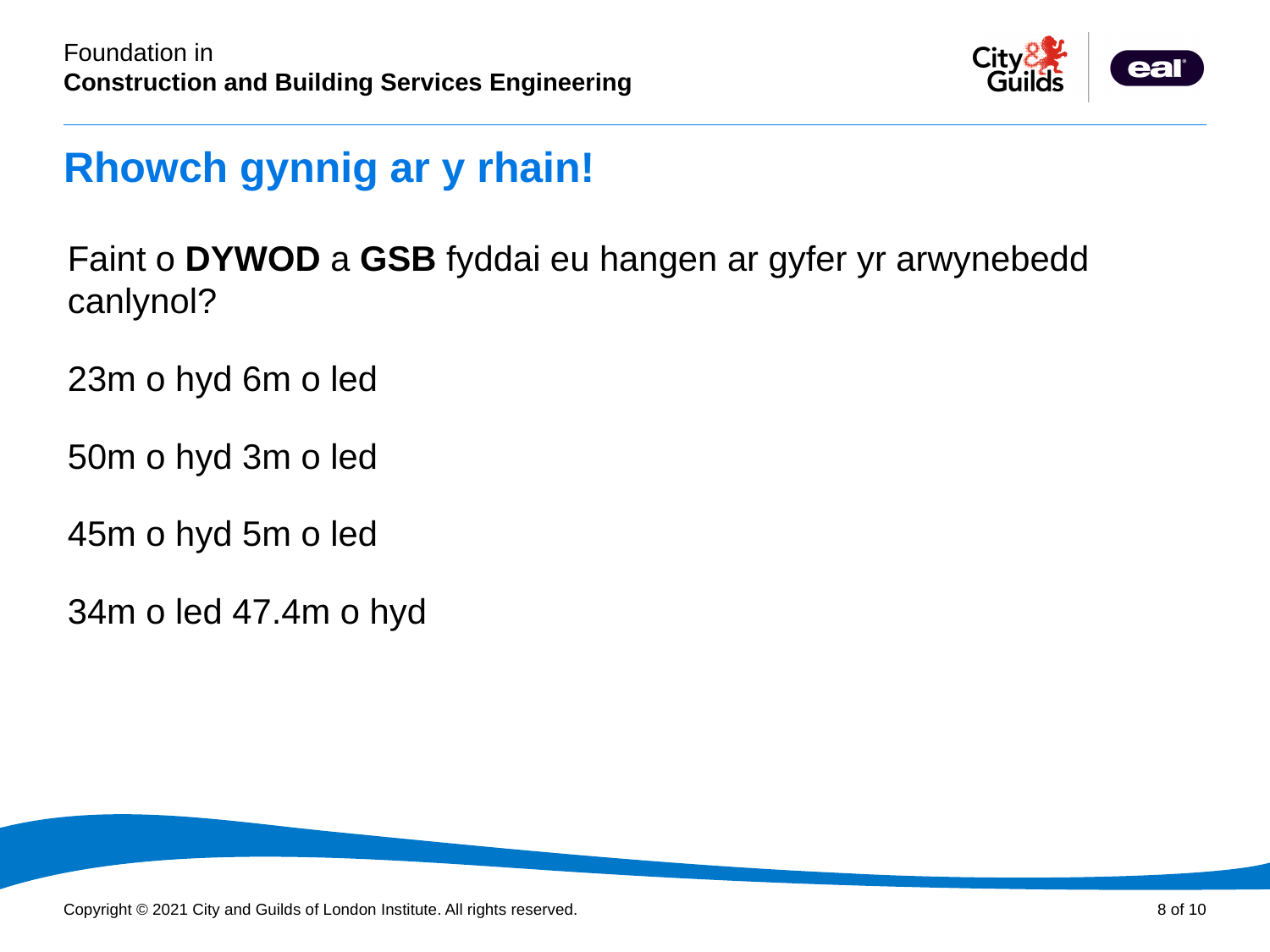

# Rhowch gynnig ar y rhain!
Faint o DYWOD a GSB fyddai eu hangen ar gyfer yr arwynebedd canlynol?
23m o hyd 6m o led
50m o hyd 3m o led
45m o hyd 5m o led
34m o led 47.4m o hyd